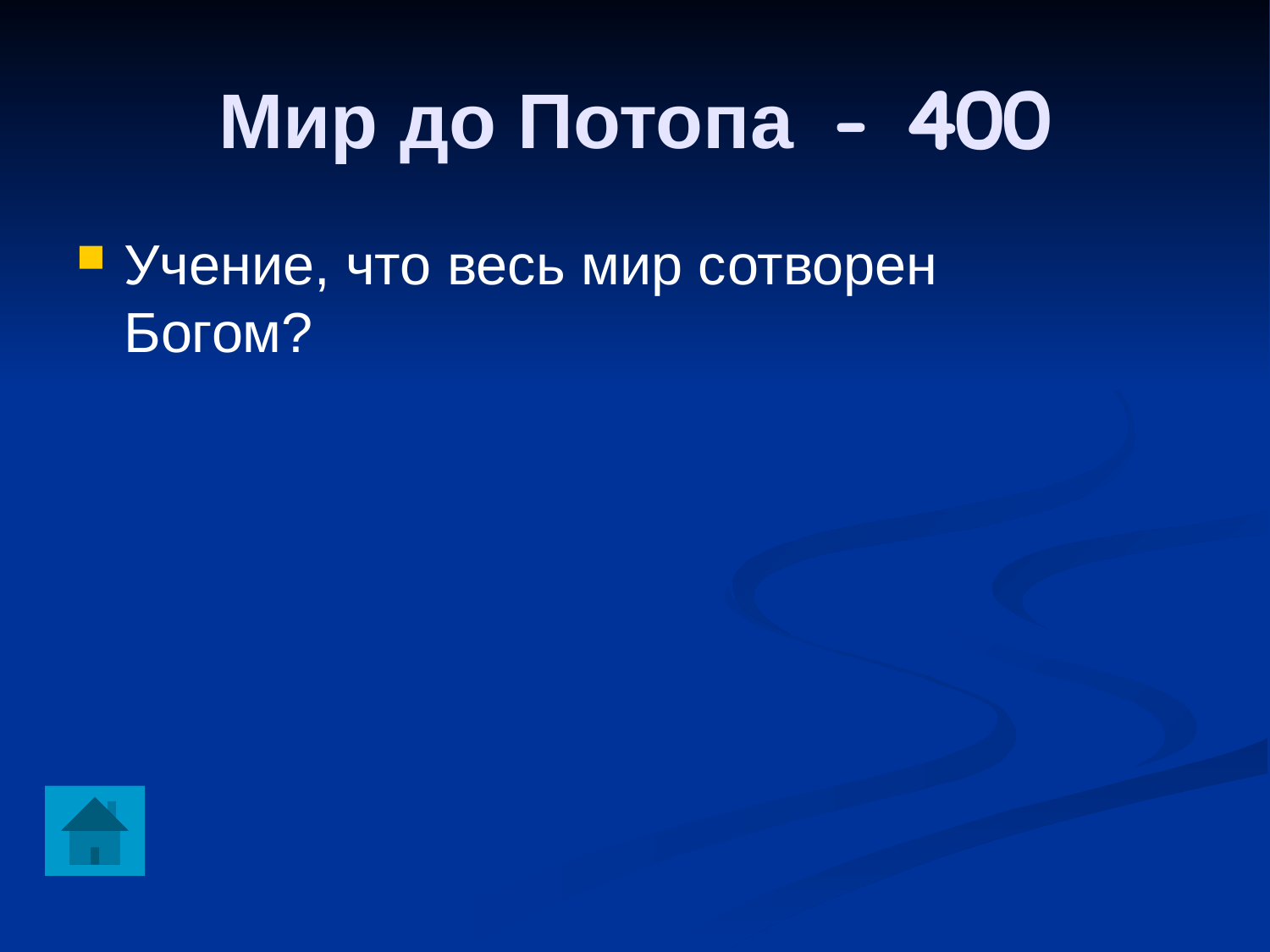

Мир до Потопа - 400
Учение, что весь мир сотворен Богом?